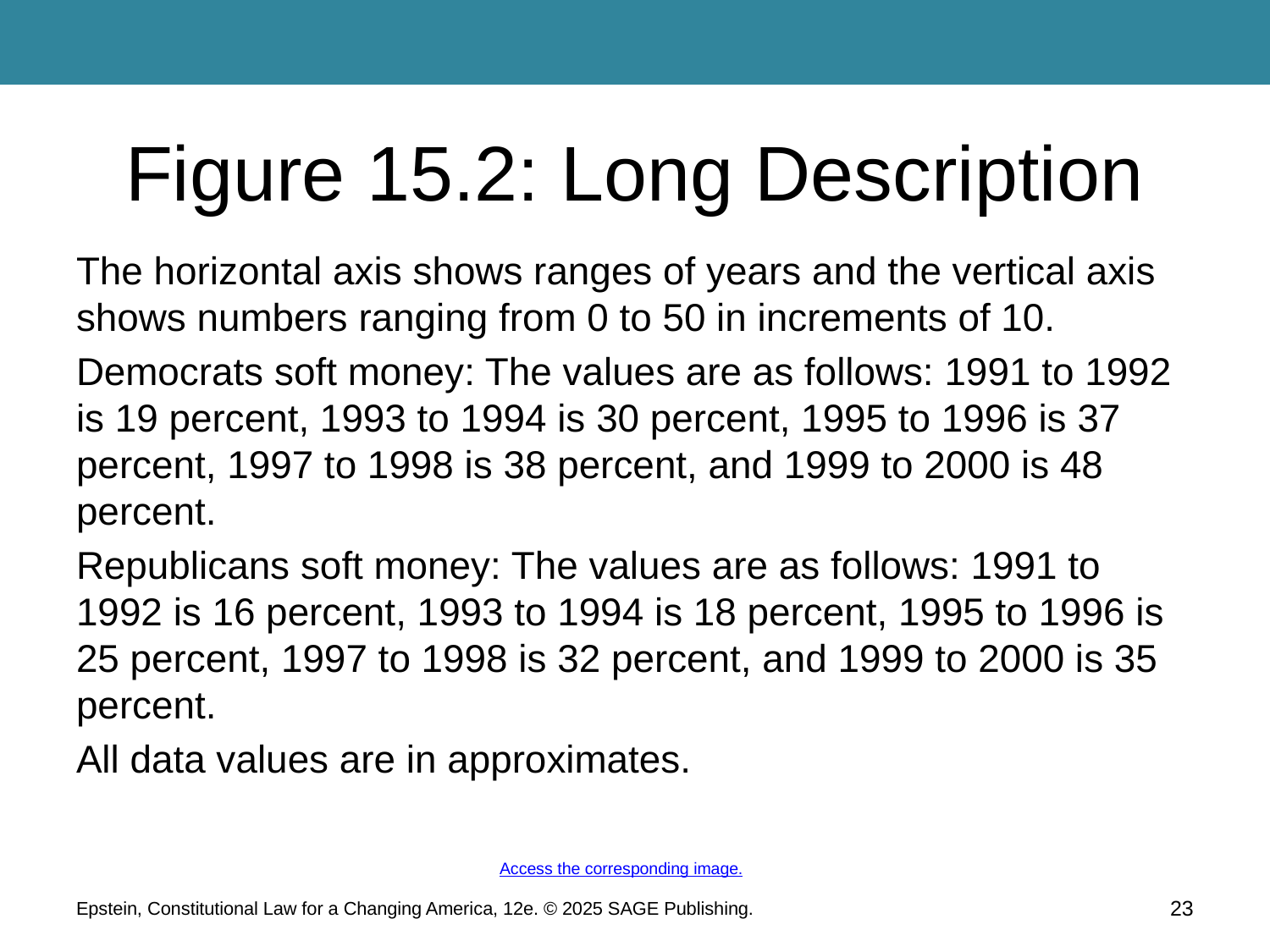

# Figure 15.2: Long Description
The horizontal axis shows ranges of years and the vertical axis shows numbers ranging from 0 to 50 in increments of 10.
Democrats soft money: The values are as follows: 1991 to 1992 is 19 percent, 1993 to 1994 is 30 percent, 1995 to 1996 is 37 percent, 1997 to 1998 is 38 percent, and 1999 to 2000 is 48 percent.
Republicans soft money: The values are as follows: 1991 to 1992 is 16 percent, 1993 to 1994 is 18 percent, 1995 to 1996 is 25 percent, 1997 to 1998 is 32 percent, and 1999 to 2000 is 35 percent.
All data values are in approximates.
Access the corresponding image.
23
Epstein, Constitutional Law for a Changing America, 12e. © 2025 SAGE Publishing.